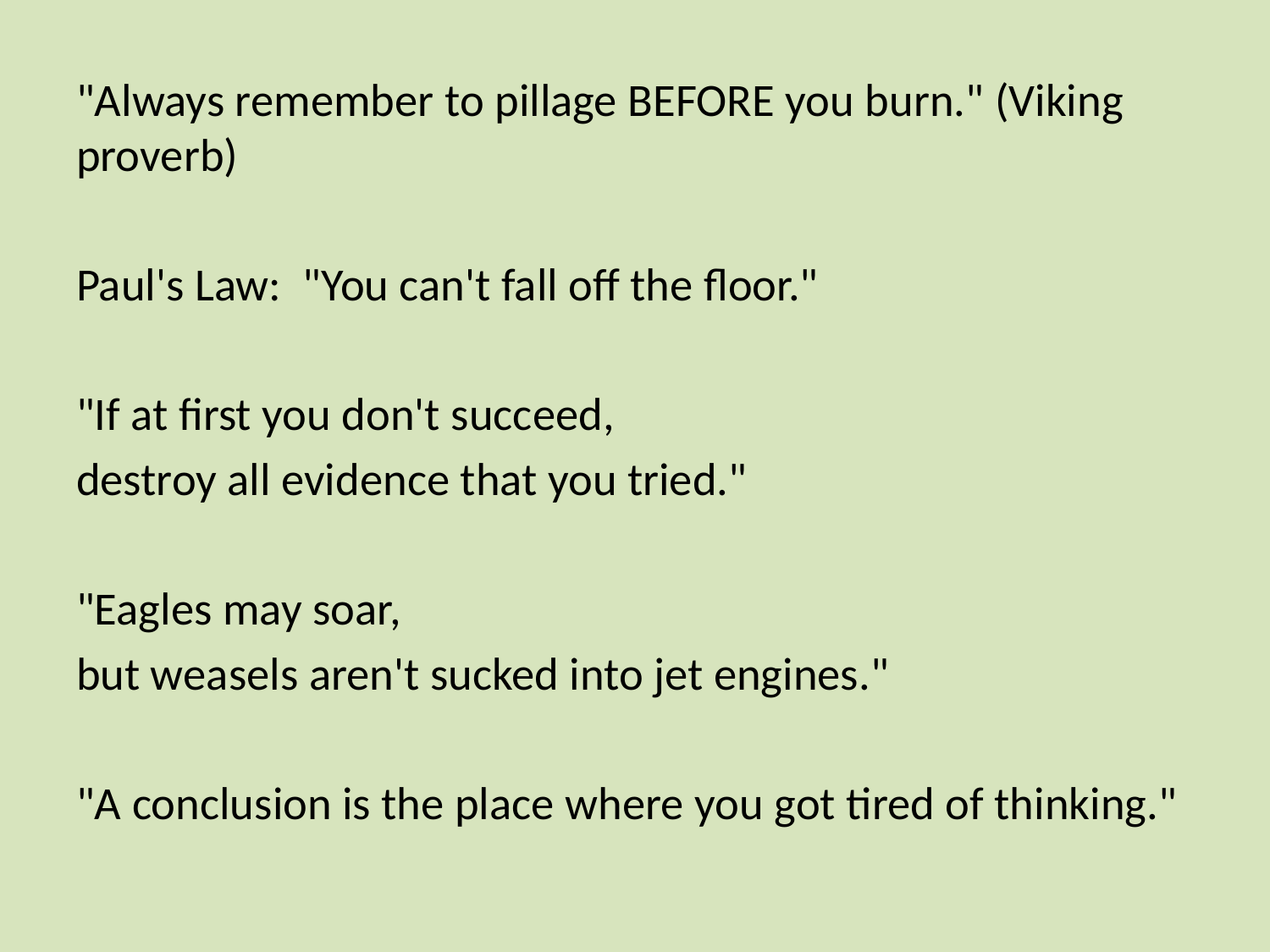

"Always remember to pillage BEFORE you burn." (Viking proverb)

Paul's Law:  "You can't fall off the floor."

"If at first you don't succeed,
destroy all evidence that you tried."

"Eagles may soar,
but weasels aren't sucked into jet engines."

"A conclusion is the place where you got tired of thinking."